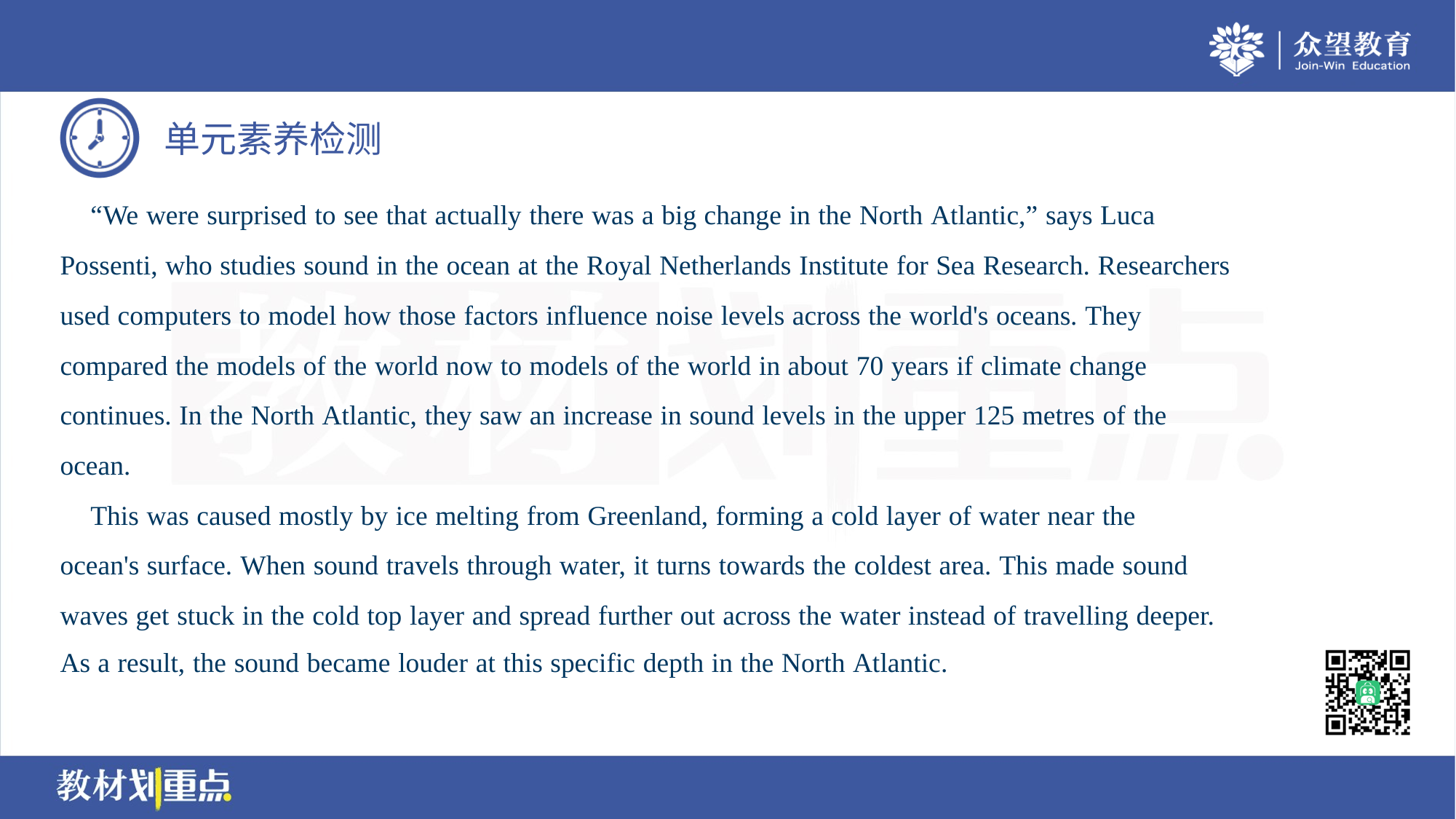

“We were surprised to see that actually there was a big change in the North Atlantic,” says Luca
Possenti, who studies sound in the ocean at the Royal Netherlands Institute for Sea Research. Researchers
used computers to model how those factors influence noise levels across the world's oceans. They
compared the models of the world now to models of the world in about 70 years if climate change
continues. In the North Atlantic, they saw an increase in sound levels in the upper 125 metres of the
ocean.
    This was caused mostly by ice melting from Greenland, forming a cold layer of water near the
ocean's surface. When sound travels through water, it turns towards the coldest area. This made sound
waves get stuck in the cold top layer and spread further out across the water instead of travelling deeper.
As a result, the sound became louder at this specific depth in the North Atlantic.